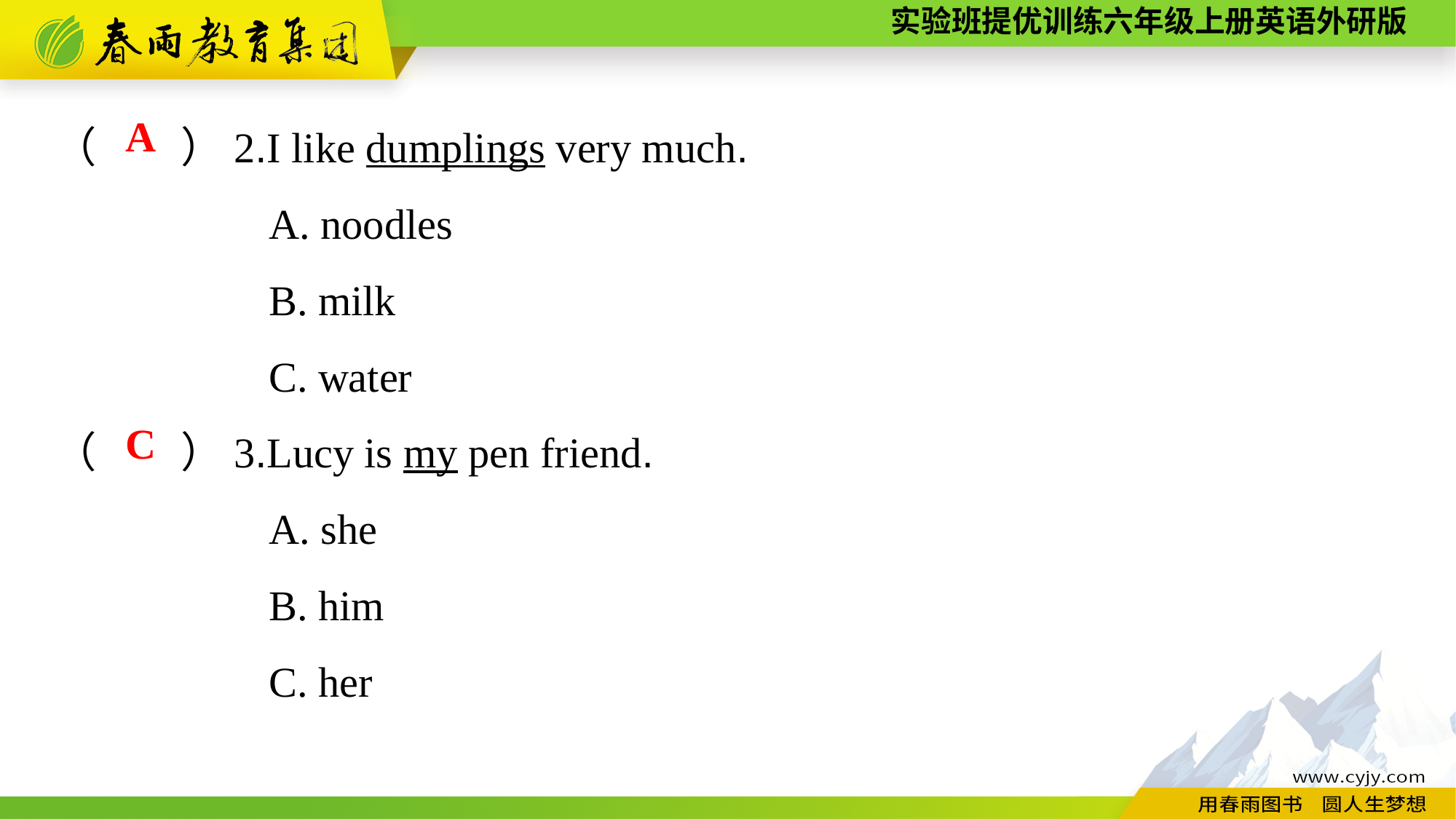

（　　）2.I like dumplings very much.
A. noodles
B. milk
C. water
（　　）3.Lucy is my pen friend.
A. she
B. him
C. her
A
C